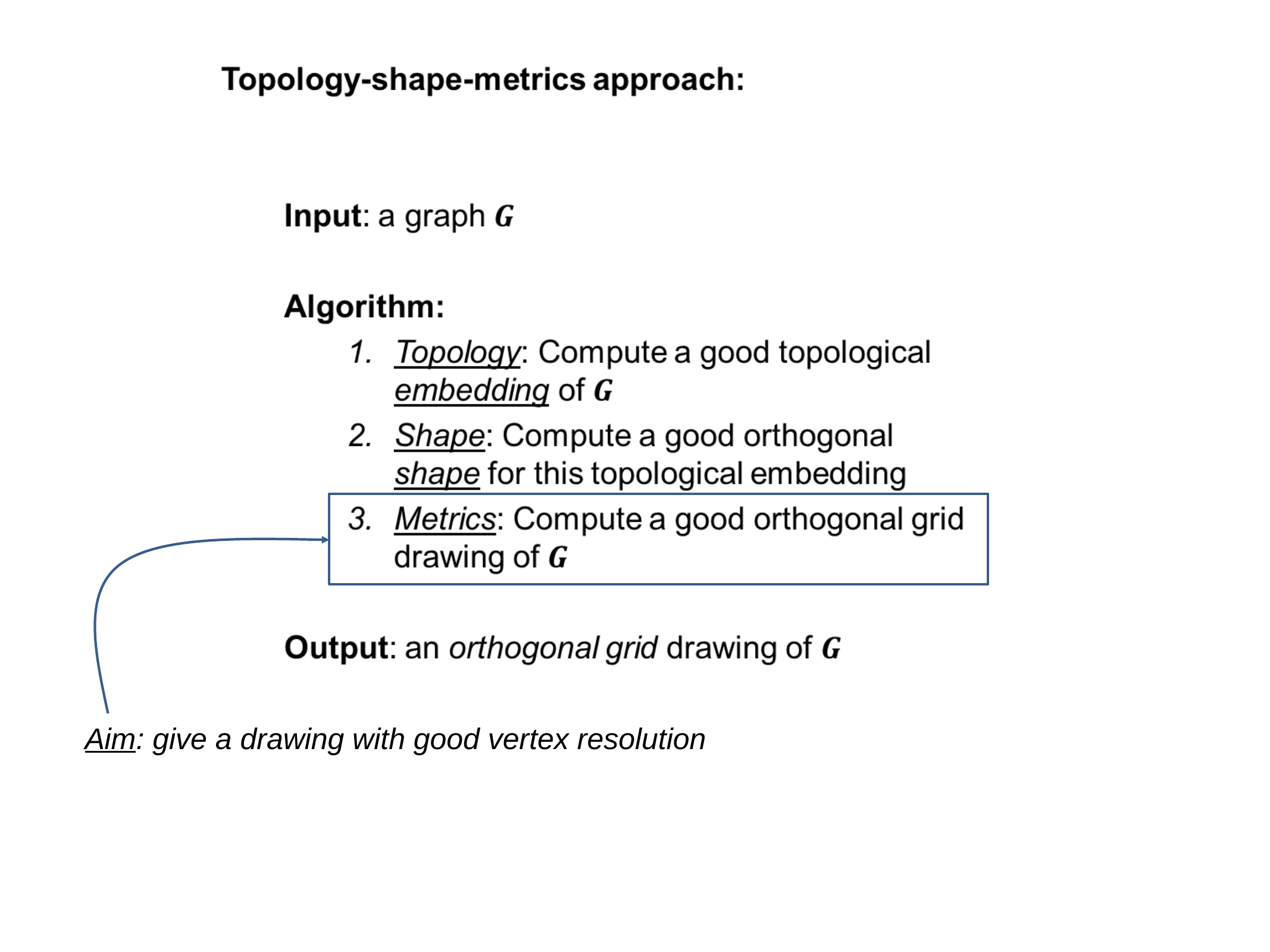

Aim: give a drawing with good vertex resolution
63